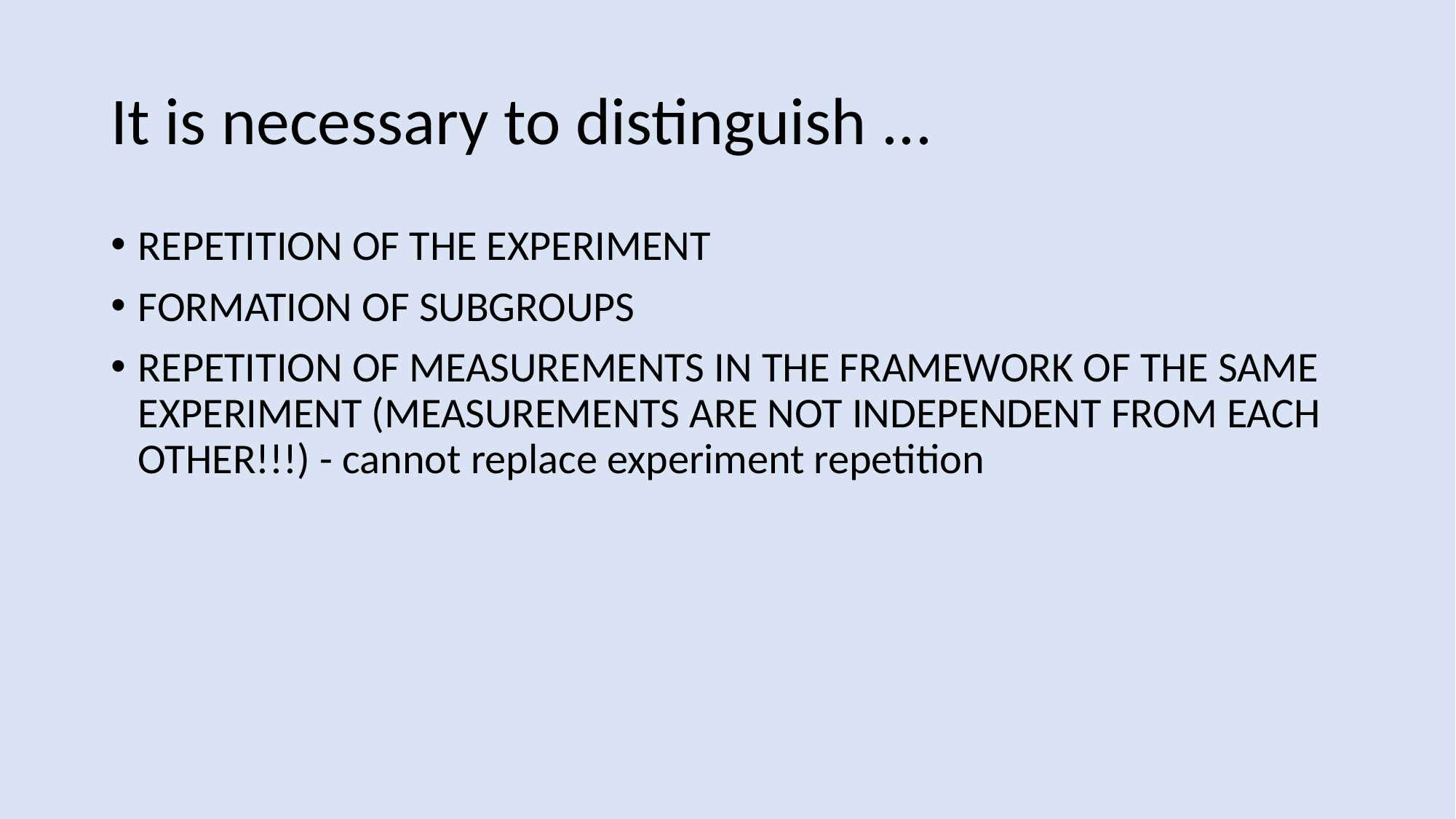

# It is necessary to distinguish ...
REPETITION OF THE EXPERIMENT
FORMATION OF SUBGROUPS
REPETITION OF MEASUREMENTS IN THE FRAMEWORK OF THE SAME EXPERIMENT (MEASUREMENTS ARE NOT INDEPENDENT FROM EACH OTHER!!!) - cannot replace experiment repetition